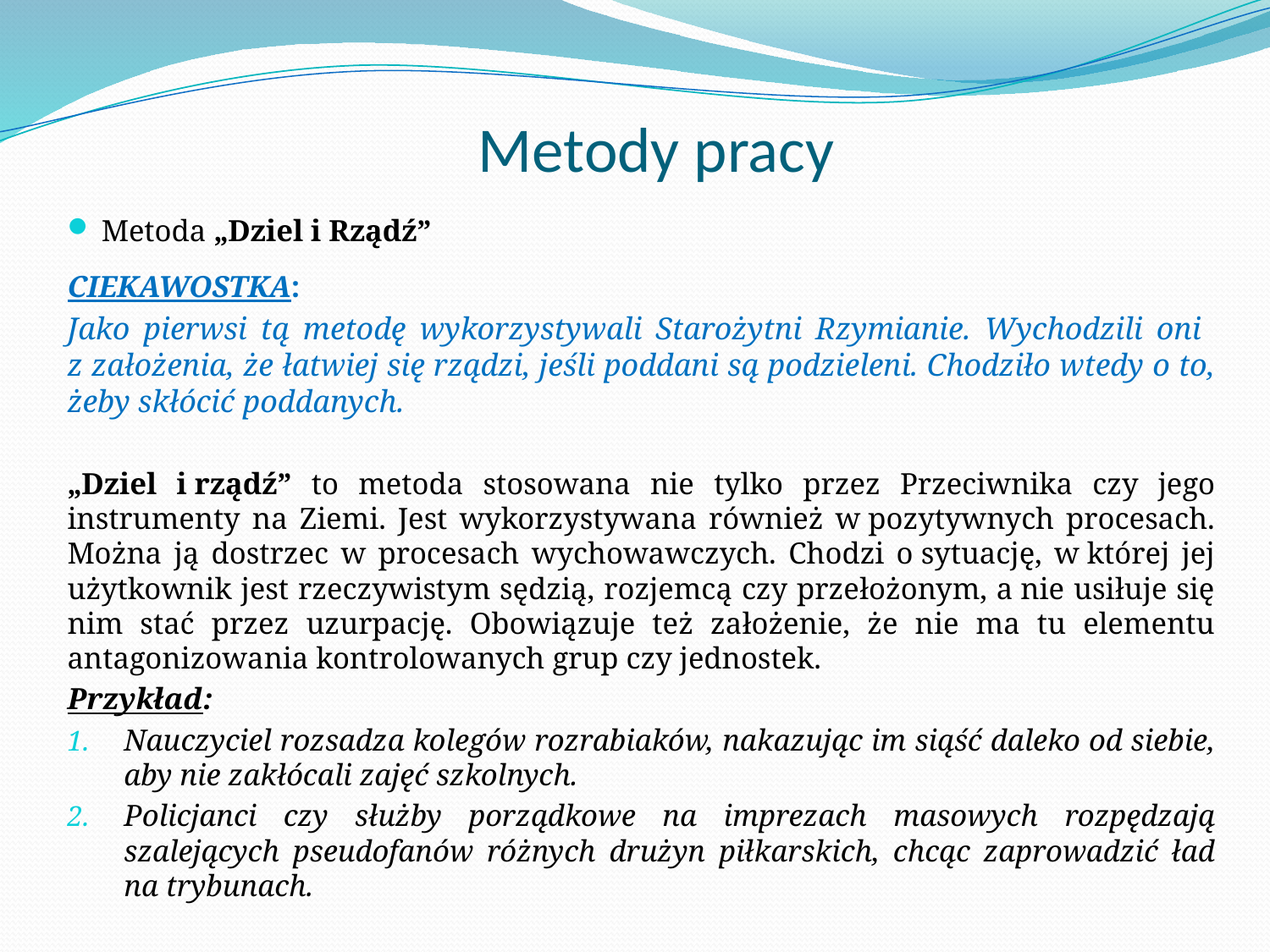

# Metody pracy
Metoda „Dziel i Rządź”

CIEKAWOSTKA:
Jako pierwsi tą metodę wykorzystywali Starożytni Rzymianie. Wychodzili oni
z założenia, że łatwiej się rządzi, jeśli poddani są podzieleni. Chodziło wtedy o to, żeby skłócić poddanych.

„Dziel i rządź” to metoda stosowana nie tylko przez Przeciwnika czy jego instrumenty na Ziemi. Jest wykorzystywana również w pozytywnych procesach. Można ją dostrzec w procesach wychowawczych. Chodzi o sytuację, w której jej użytkownik jest rzeczywistym sędzią, rozjemcą czy przełożonym, a nie usiłuje się nim stać przez uzurpację. Obowiązuje też założenie, że nie ma tu elementu antagonizowania kontrolowanych grup czy jednostek.
Przykład:
Nauczyciel rozsadza kolegów rozrabiaków, nakazując im siąść daleko od siebie, aby nie zakłócali zajęć szkolnych.
Policjanci czy służby porządkowe na imprezach masowych rozpędzają szalejących pseudofanów różnych drużyn piłkarskich, chcąc zaprowadzić ład na trybunach.